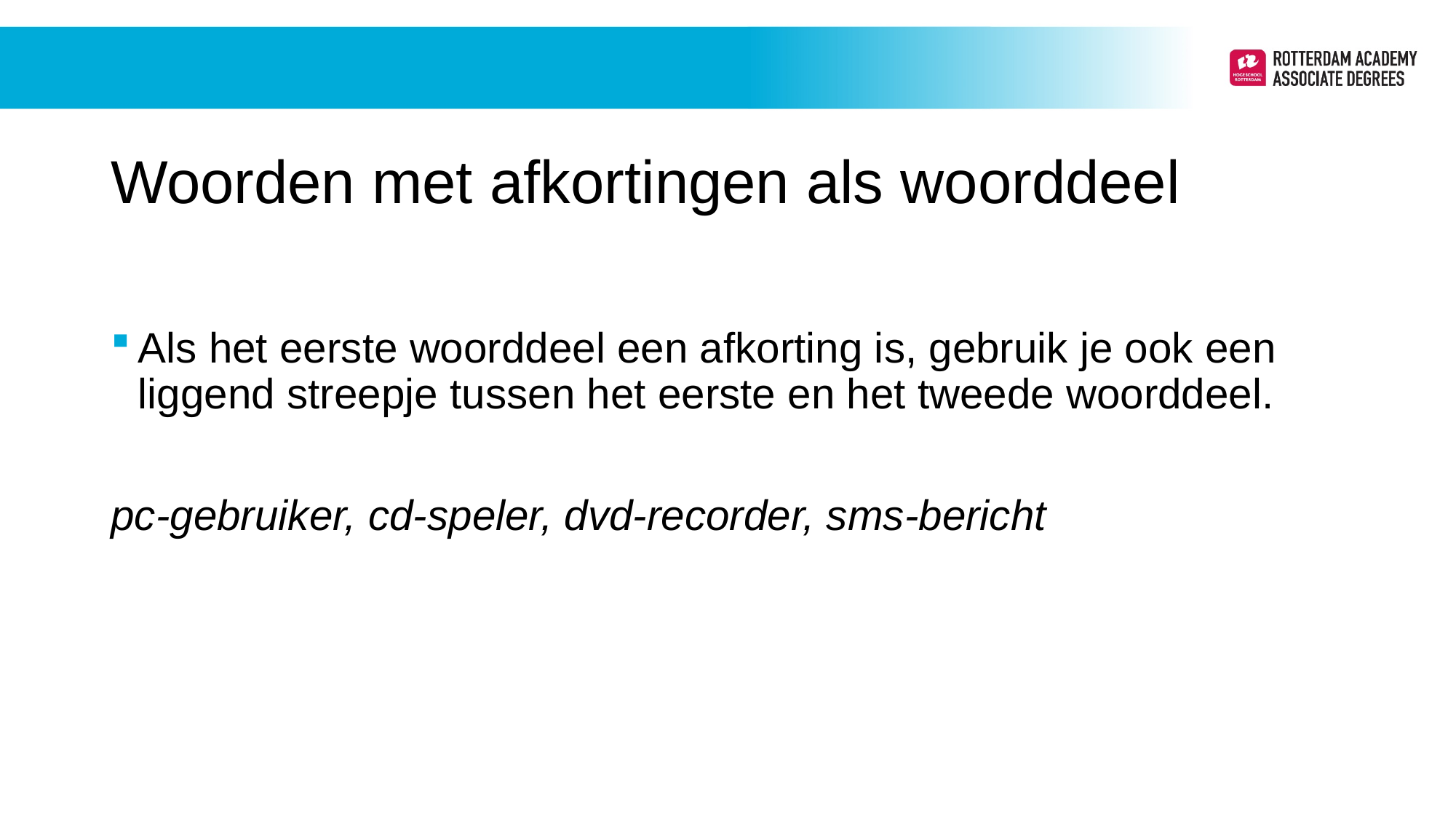

# Woorden met afkortingen als woorddeel
Als het eerste woorddeel een afkorting is, gebruik je ook een liggend streepje tussen het eerste en het tweede woorddeel.

pc-gebruiker, cd-speler, dvd-recorder, sms-bericht